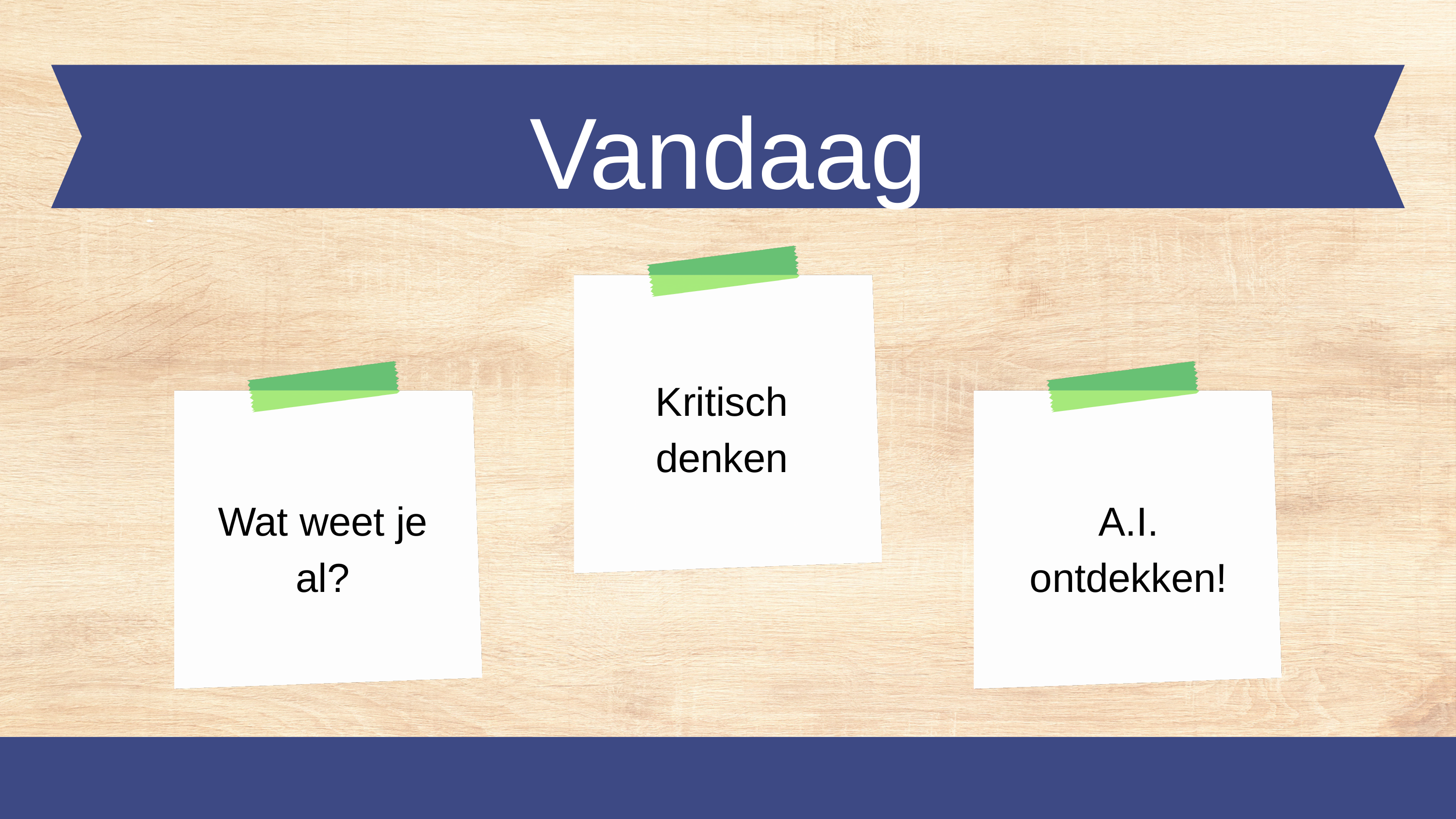

Vandaag

Kritisch denken

Wat weet je al?

A.I. ontdekken!